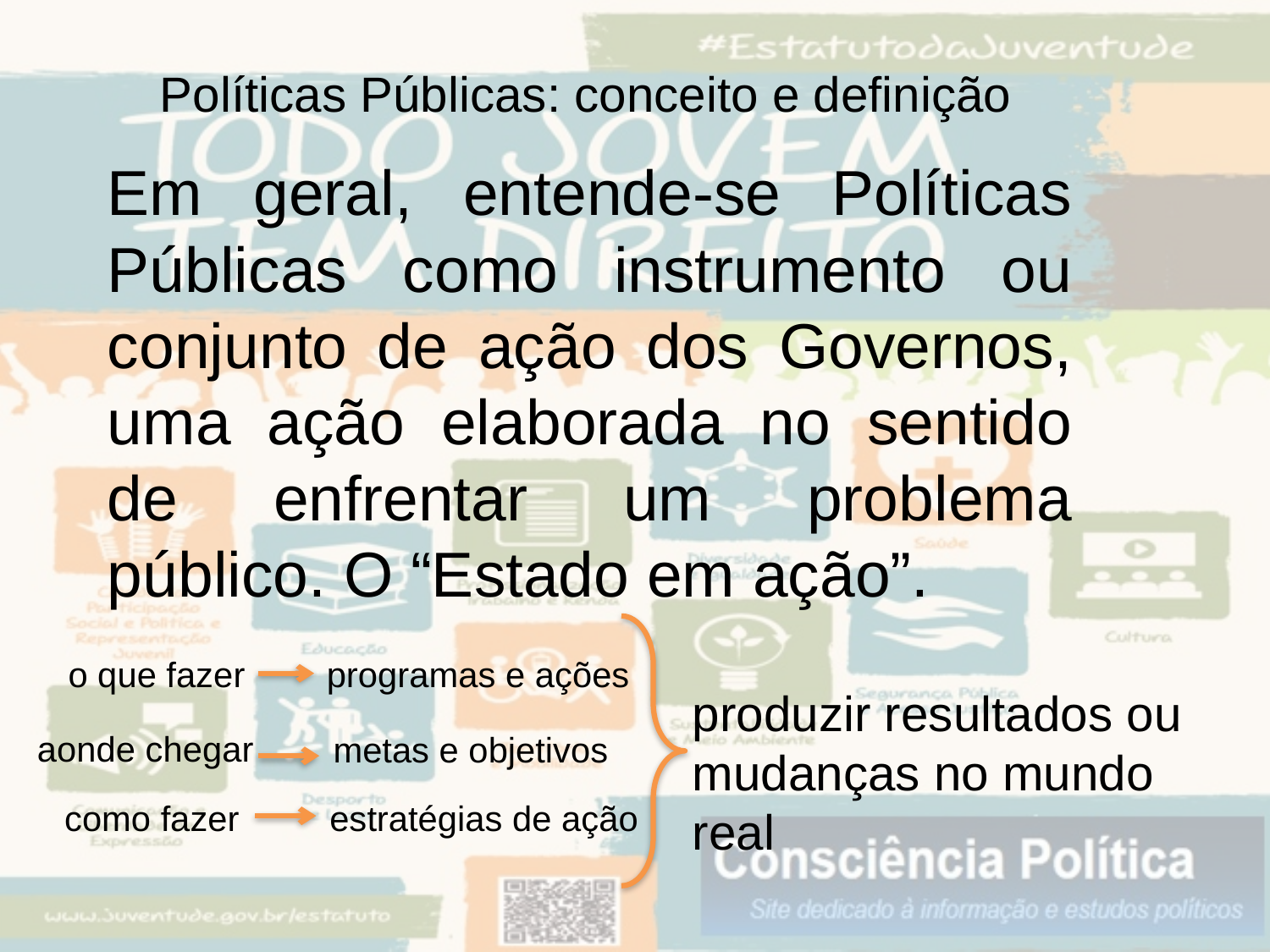

Políticas Públicas: conceito e definição
Em geral, entende-se Políticas Públicas como instrumento ou conjunto de ação dos Governos, uma ação elaborada no sentido de enfrentar um problema público. O “Estado em ação”.

o que fazer
programas e ações
produzir resultados ou mudanças no mundo real
aonde chegar
metas e objetivos
como fazer
estratégias de ação